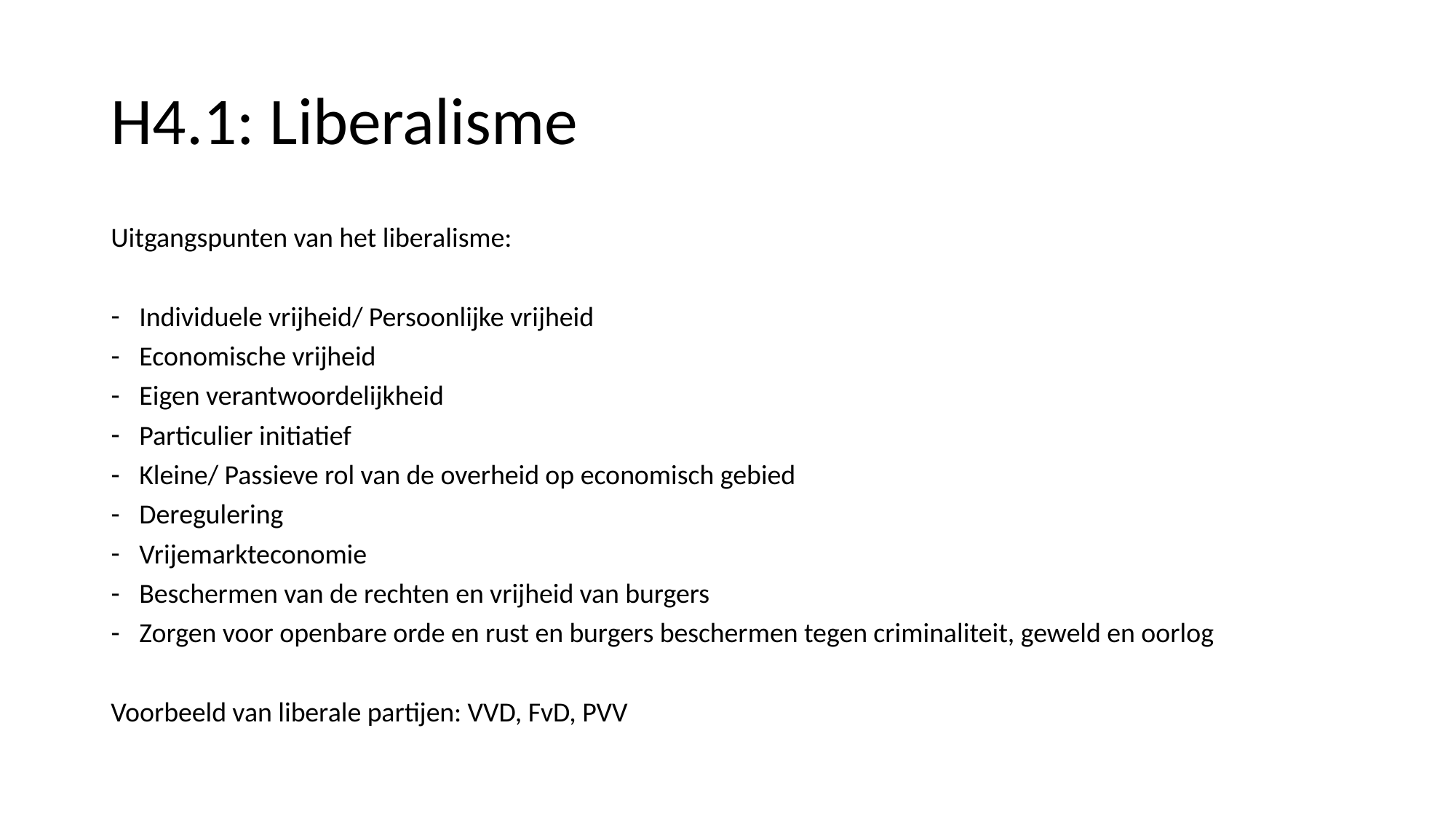

# H4.1: Liberalisme
Uitgangspunten van het liberalisme:

Individuele vrijheid/ Persoonlijke vrijheid
Economische vrijheid
Eigen verantwoordelijkheid
Particulier initiatief
Kleine/ Passieve rol van de overheid op economisch gebied
Deregulering
Vrijemarkteconomie
Beschermen van de rechten en vrijheid van burgers
Zorgen voor openbare orde en rust en burgers beschermen tegen criminaliteit, geweld en oorlog

Voorbeeld van liberale partijen: VVD, FvD, PVV